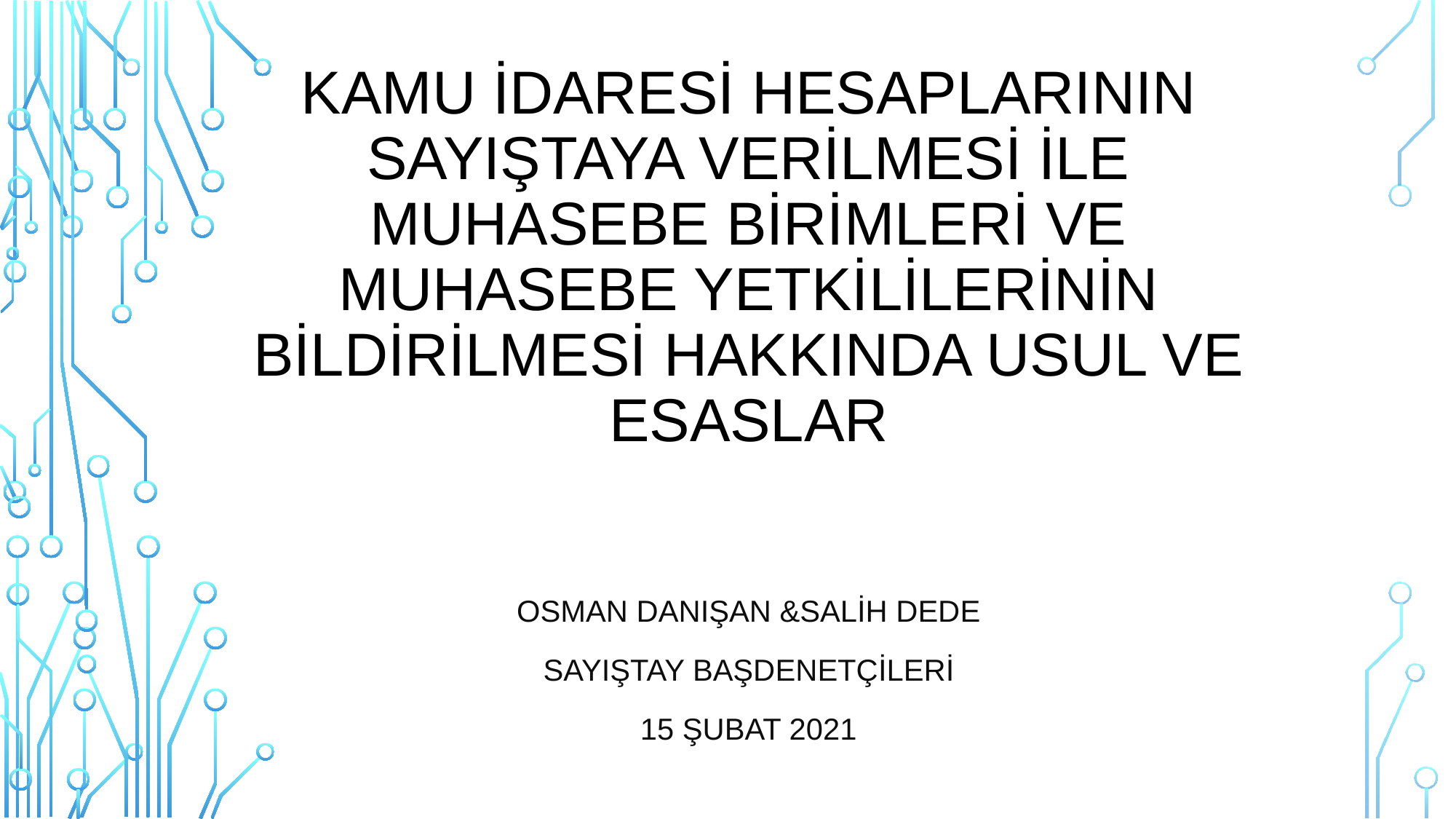

# Kamu idaresi hesaplarının sayıştaya verilmesi ile muhasebe birimleri ve muhasebe yetkililerinin bildirilmesi hakkında usul ve esaslar
Osman danışan &Salih dede
Sayıştay başdenetçileri
15 ŞUBAT 2021